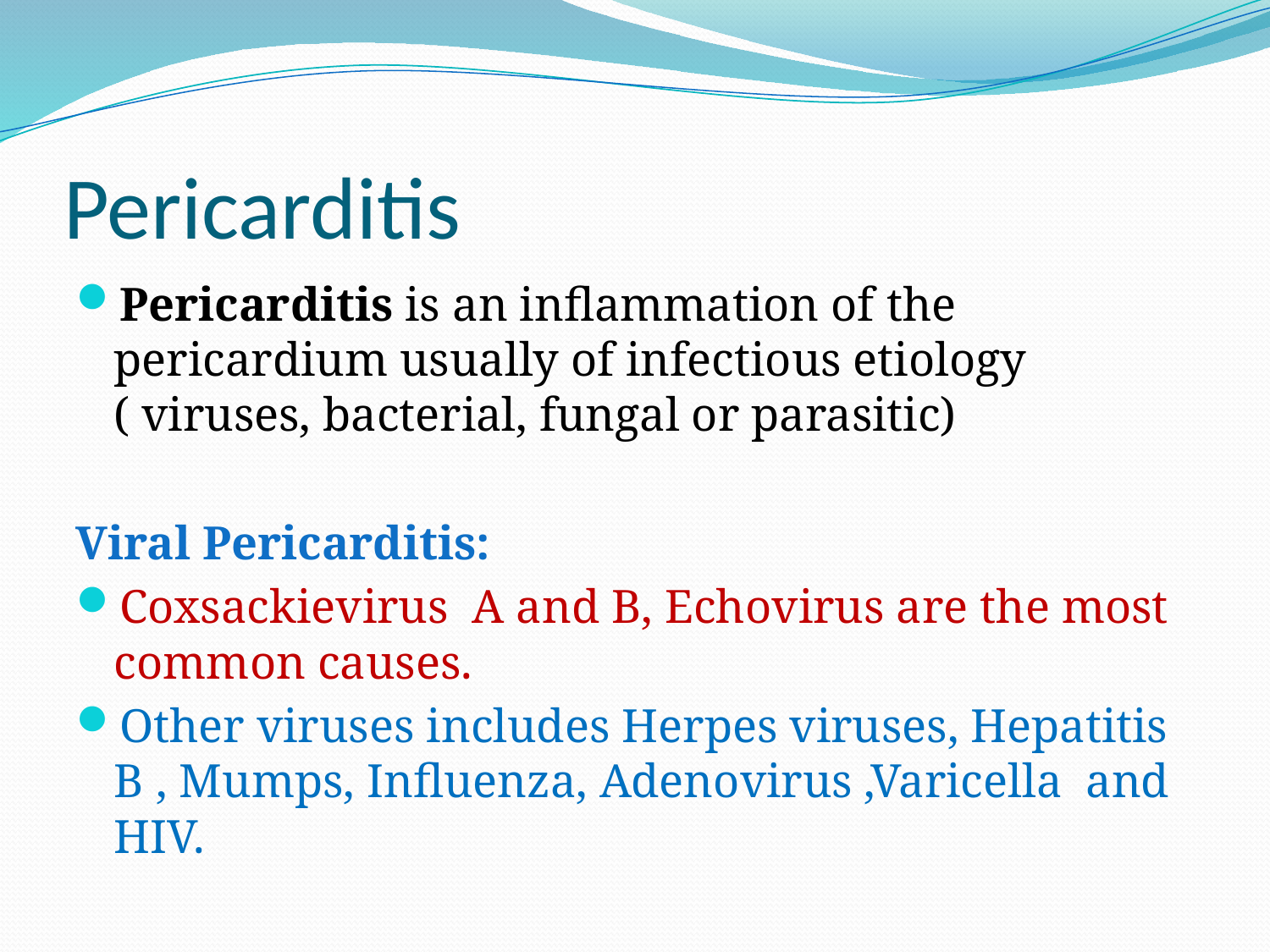

# Pericarditis
Pericarditis is an inflammation of the pericardium usually of infectious etiology ( viruses, bacterial, fungal or parasitic)

Viral Pericarditis:
Coxsackievirus  A and B, Echovirus are the most common causes.
Other viruses includes Herpes viruses, Hepatitis B , Mumps, Influenza, Adenovirus ,Varicella  and HIV.